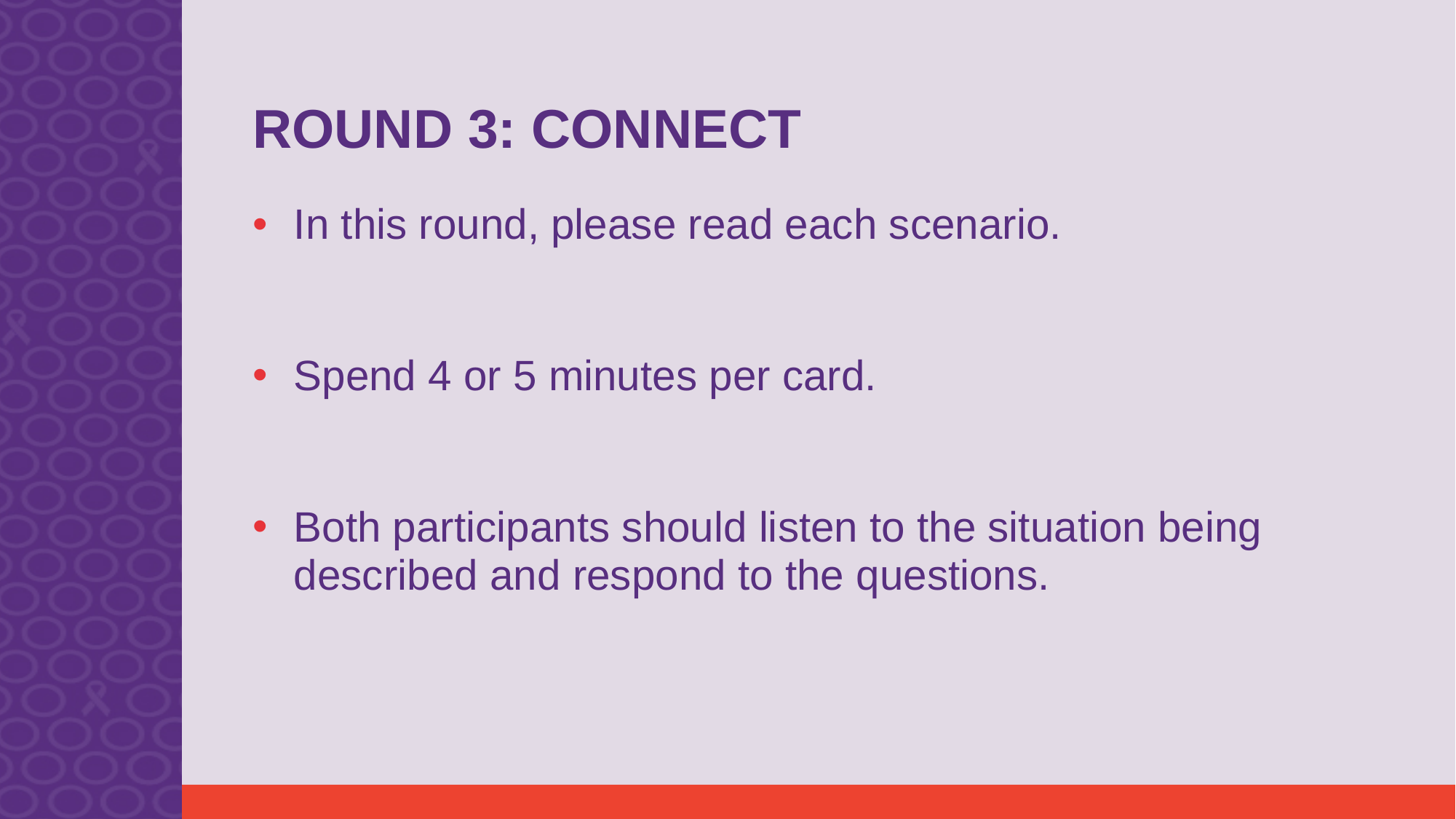

# ROUND 3: CONNECT
In this round, please read each scenario.

Spend 4 or 5 minutes per card.

Both participants should listen to the situation being described and respond to the questions.